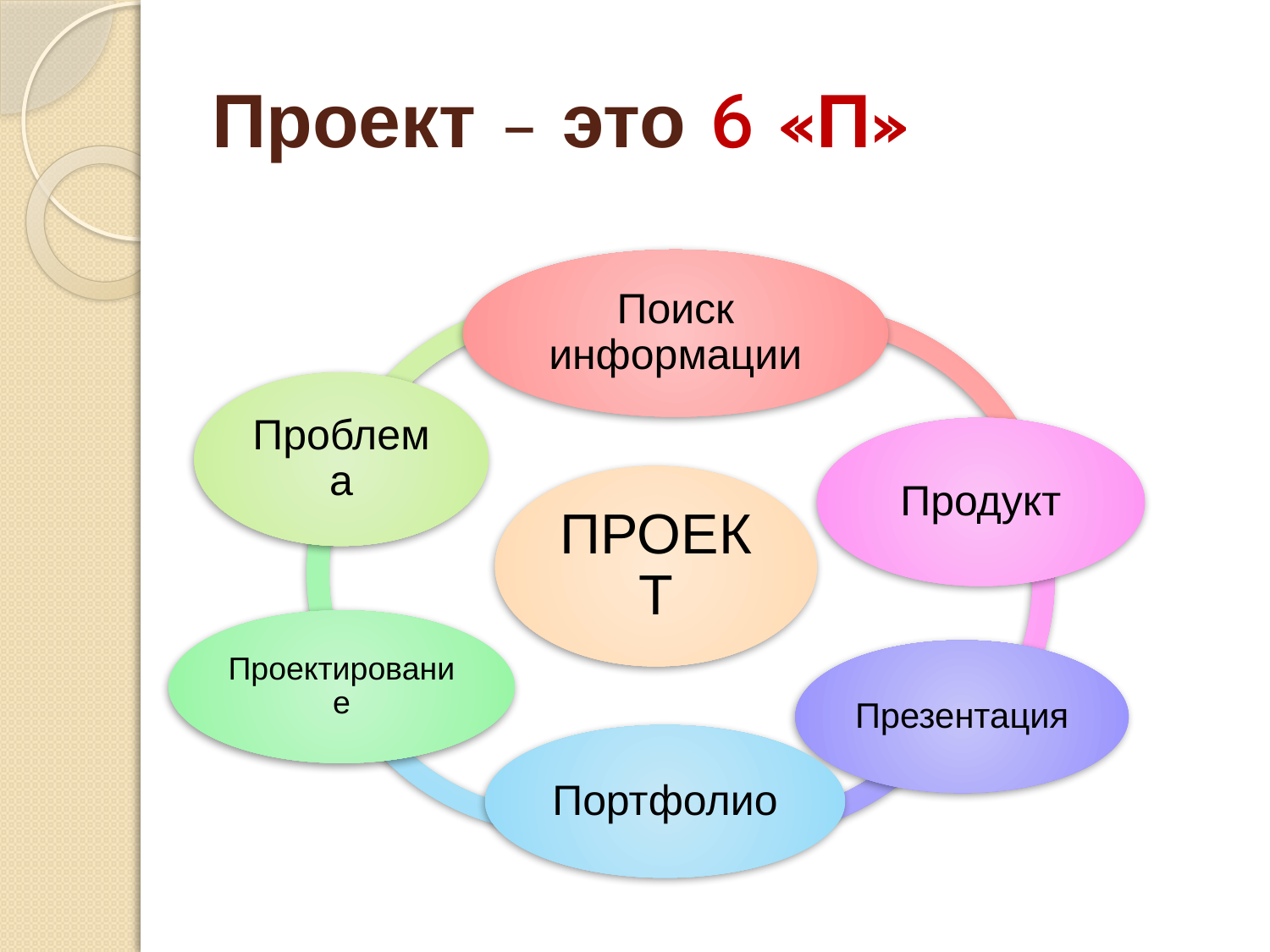

# Проект – это 6 «П»
ПРОЕКТ
Поиск информации
Продукт
Презентация
Портфолио
Проектирование
Проблема